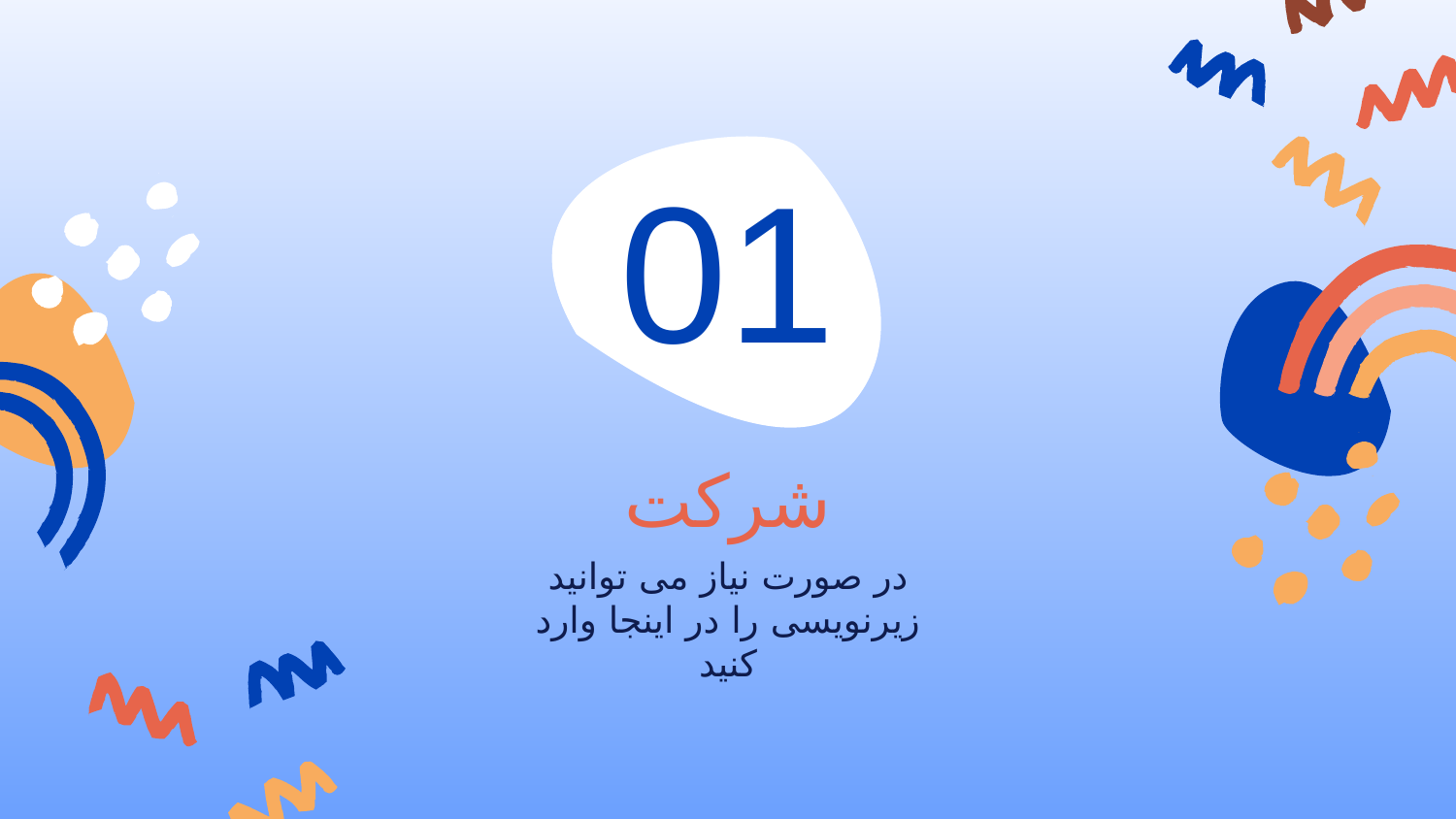

01
# شرکت
در صورت نیاز می توانید زیرنویسی را در اینجا وارد کنید